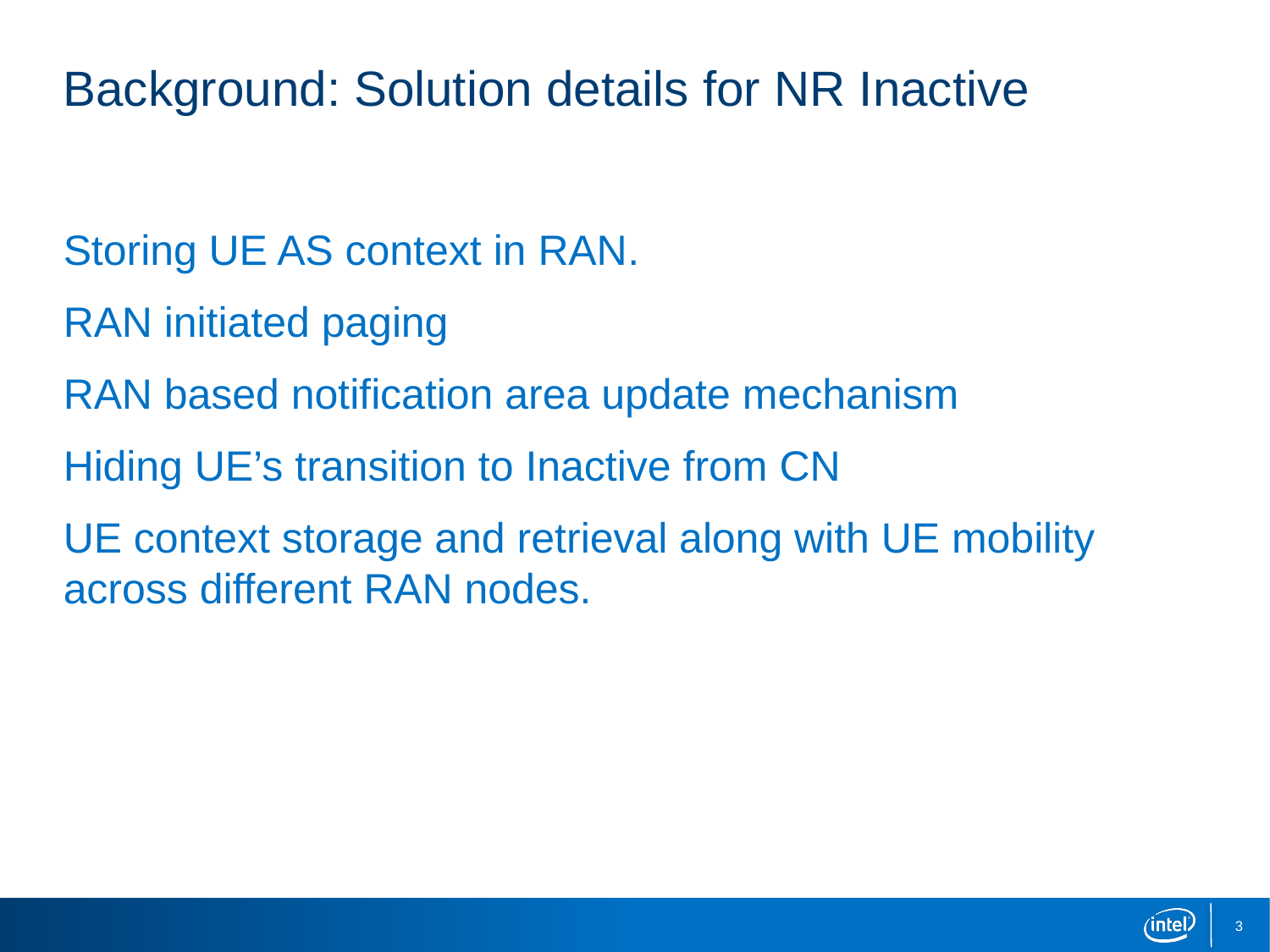

# Background: Solution details for NR Inactive
Storing UE AS context in RAN.
RAN initiated paging
RAN based notification area update mechanism
Hiding UE’s transition to Inactive from CN
UE context storage and retrieval along with UE mobility across different RAN nodes.

3